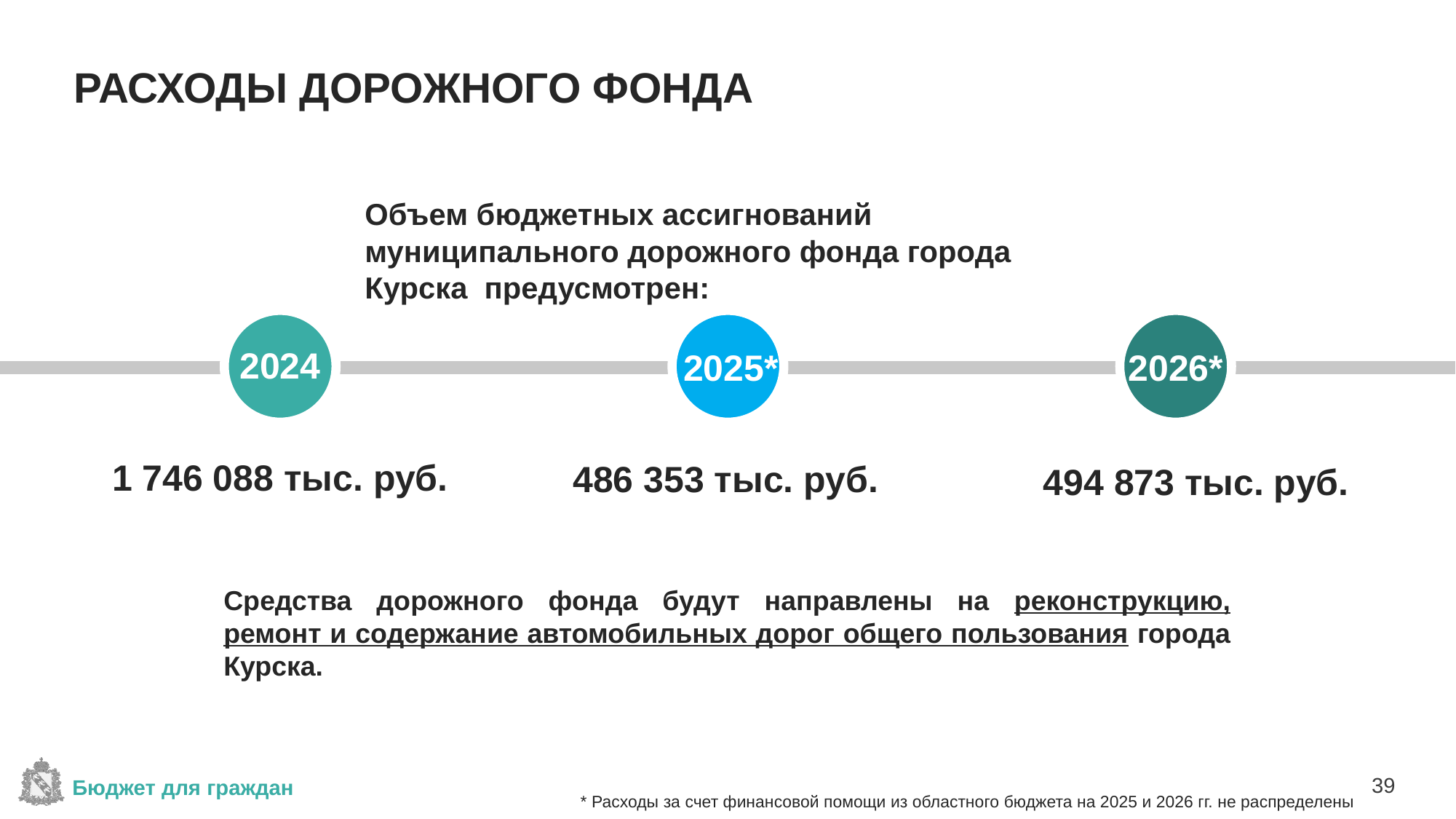

# РАСХОДЫ ДОРОЖНОГО ФОНДА
Объем бюджетных ассигнований муниципального дорожного фонда города Курска  предусмотрен:

2024
2025*
2026*

1 746 088 тыс. руб.
486 353 тыс. руб.
494 873 тыс. руб.
Средства дорожного фонда будут направлены на реконструкцию, ремонт и содержание автомобильных дорог общего пользования города Курска.
* Расходы за счет финансовой помощи из областного бюджета на 2025 и 2026 гг. не распределены